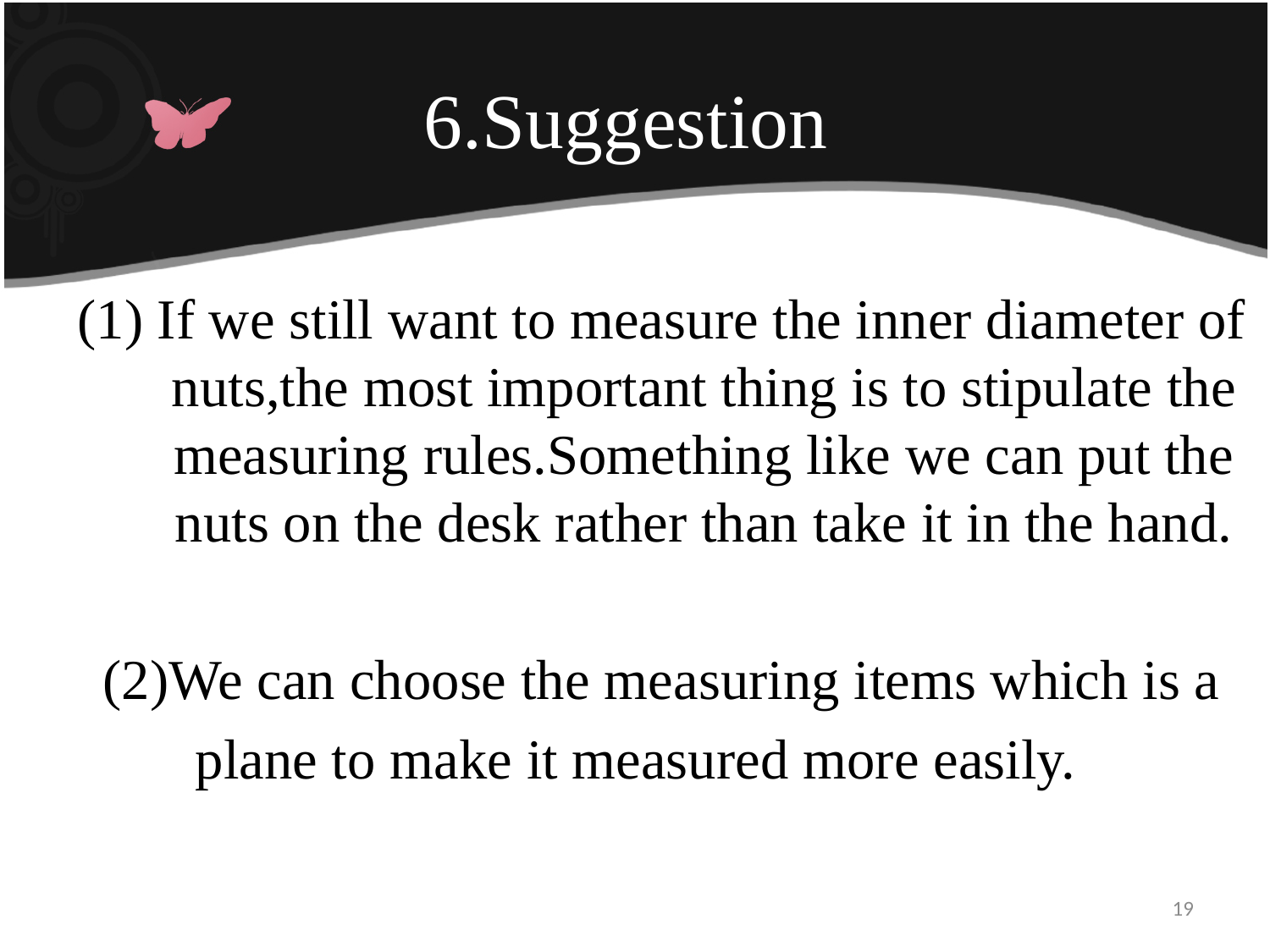

# 6.Suggestion
(1) If we still want to measure the inner diameter of nuts,the most important thing is to stipulate the measuring rules.Something like we can put the nuts on the desk rather than take it in the hand.

(2)We can choose the measuring items which is a
         plane to make it measured more easily.
19